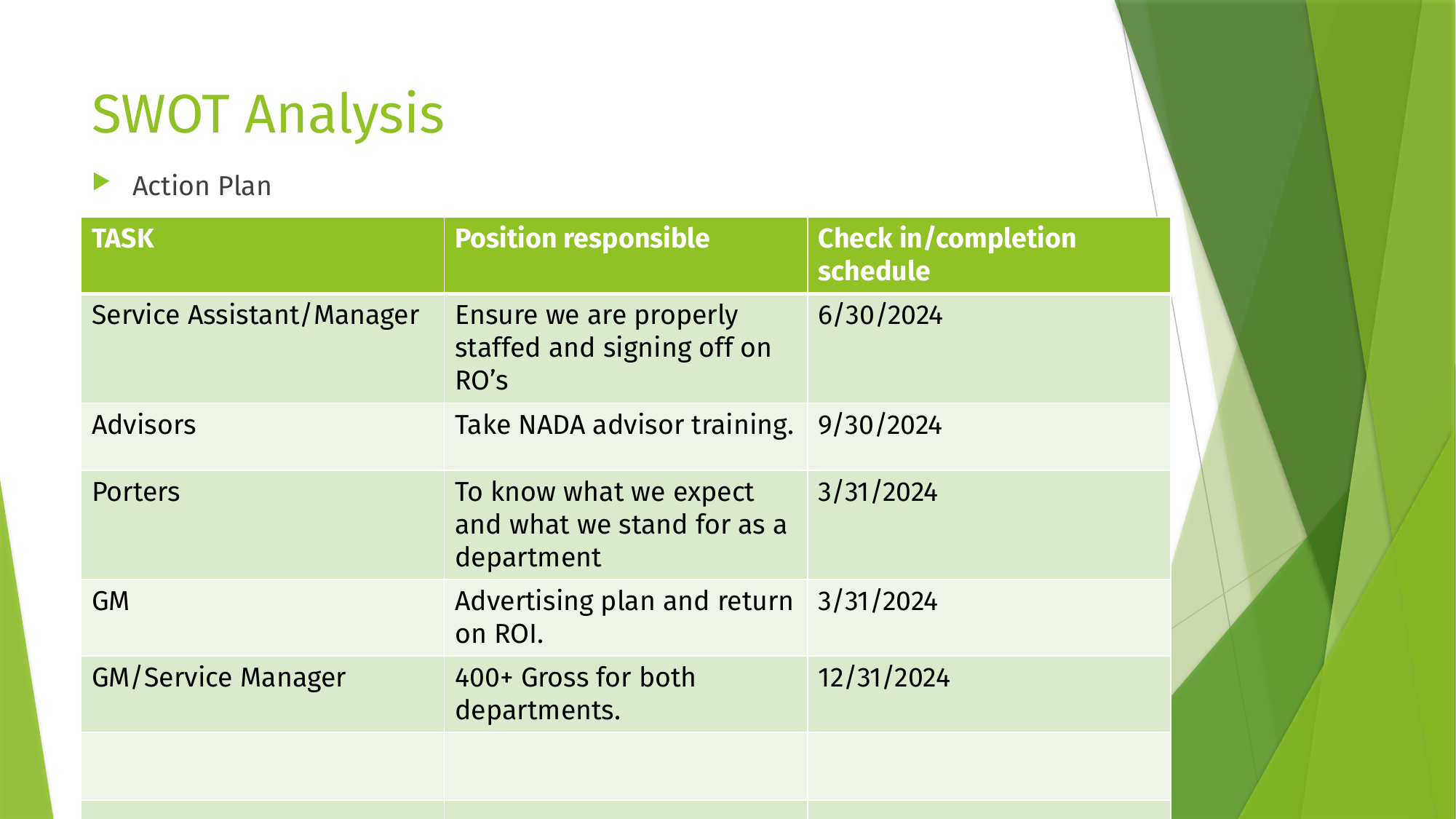

# SWOT Analysis
Action Plan

| TASK | Position responsible | Check in/completion schedule |
| --- | --- | --- |
| Service Assistant/Manager | Ensure we are properly staffed and signing off on RO’s | 6/30/2024 |
| Advisors | Take NADA advisor training. | 9/30/2024 |
| Porters | To know what we expect and what we stand for as a department | 3/31/2024 |
| GM | Advertising plan and return on ROI. | 3/31/2024 |
| GM/Service Manager | 400+ Gross for both departments. | 12/31/2024 |
|  |  |  |
|  |  |  |